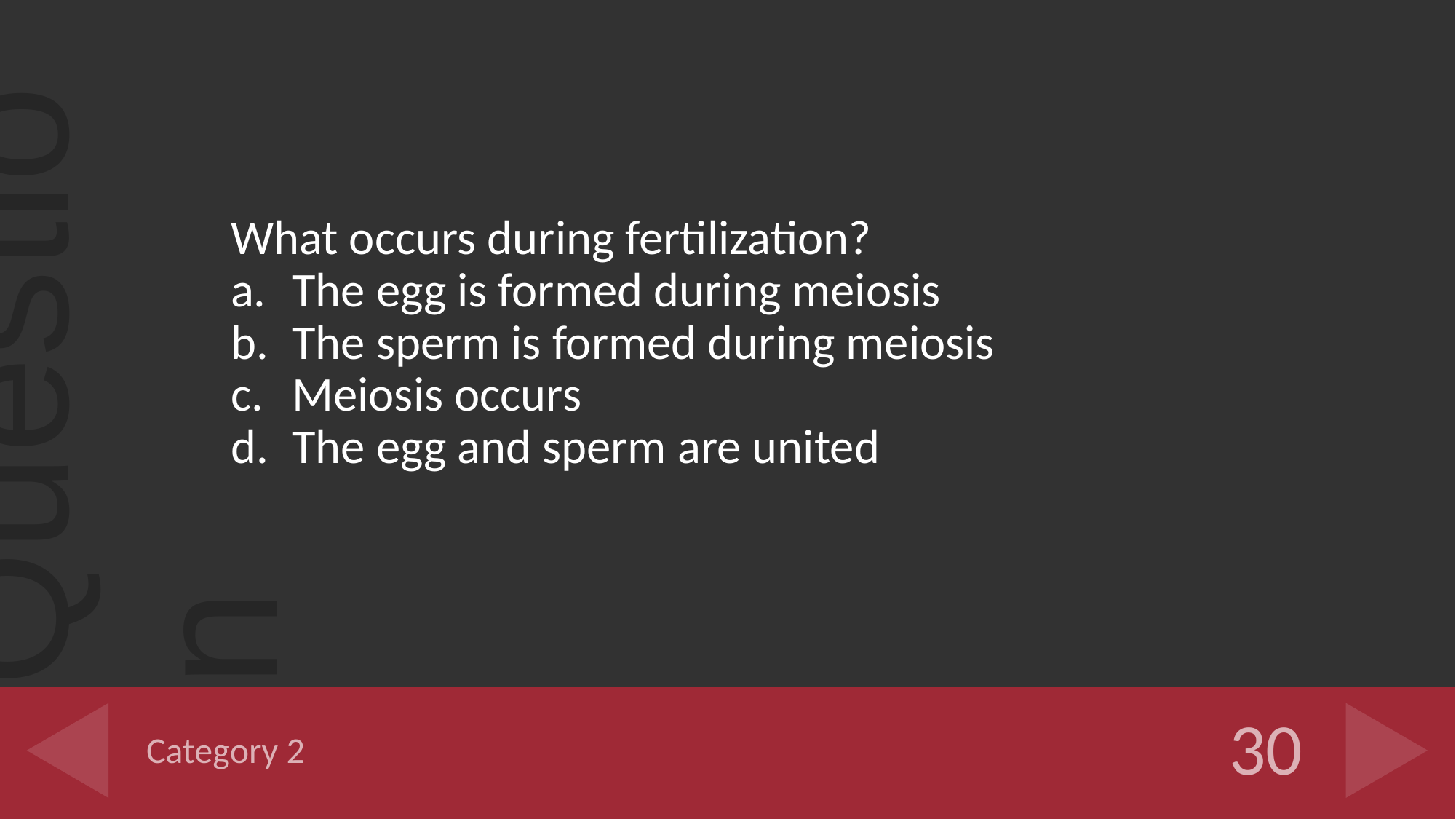

What occurs during fertilization?
The egg is formed during meiosis
The sperm is formed during meiosis
Meiosis occurs
The egg and sperm are united
# Category 2
30